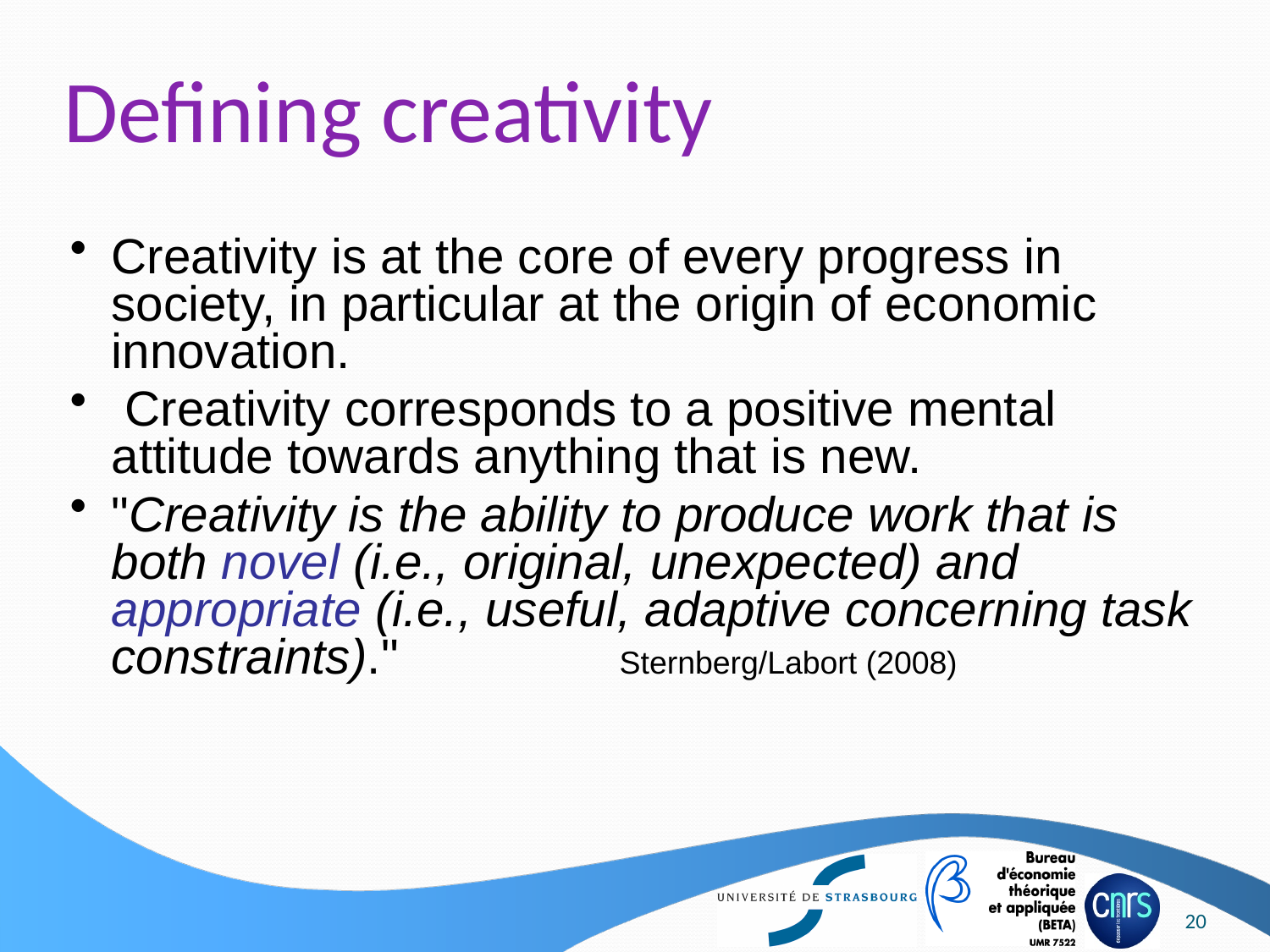

# Defining creativity
Creativity is at the core of every progress in society, in particular at the origin of economic innovation.
 Creativity corresponds to a positive mental attitude towards anything that is new.
"Creativity is the ability to produce work that is both novel (i.e., original, unexpected) and appropriate (i.e., useful, adaptive concerning task constraints)." 		Sternberg/Labort (2008)
20